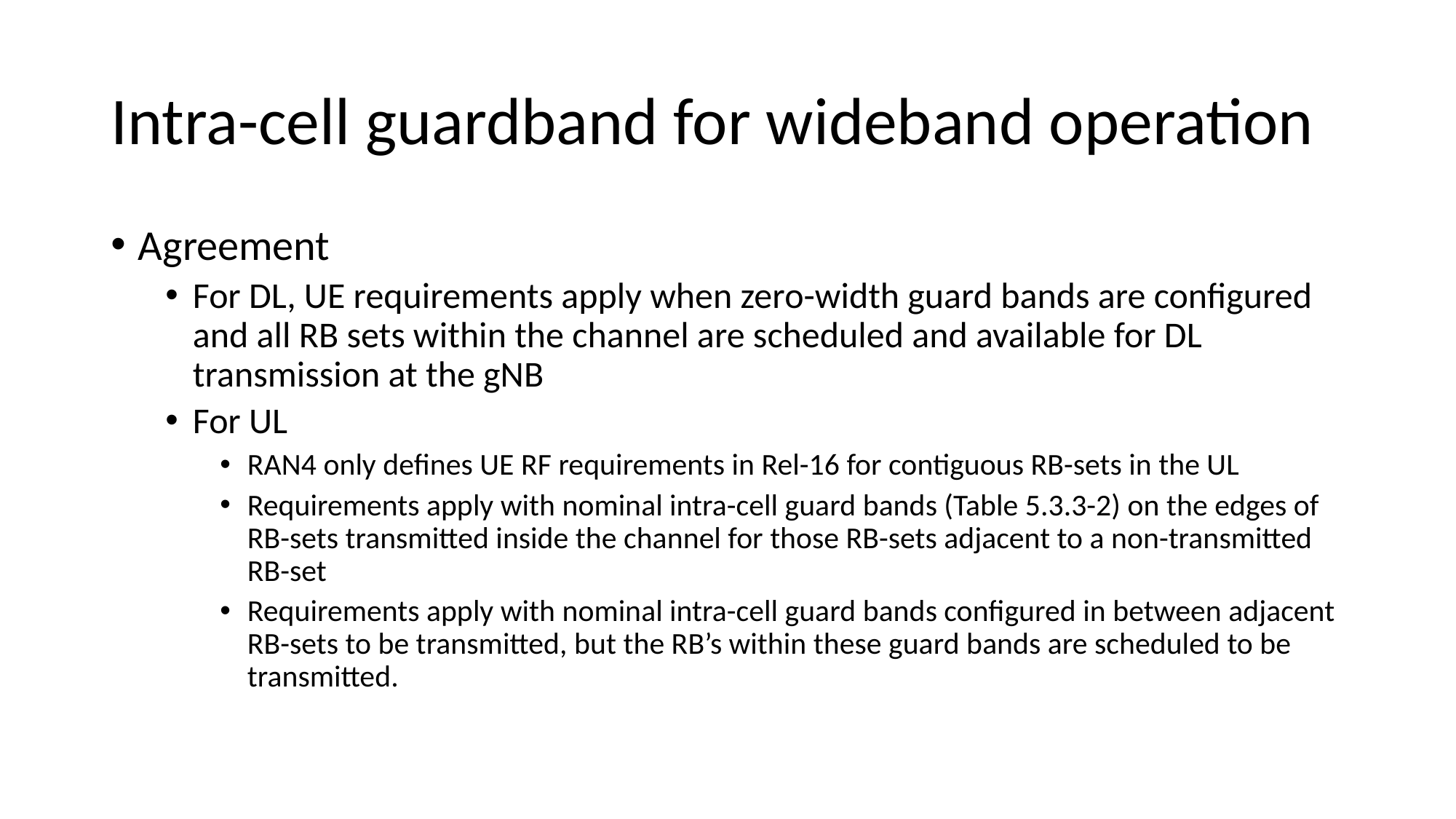

# Intra-cell guardband for wideband operation
Agreement
For DL, UE requirements apply when zero-width guard bands are configured and all RB sets within the channel are scheduled and available for DL transmission at the gNB
For UL
RAN4 only defines UE RF requirements in Rel-16 for contiguous RB-sets in the UL
Requirements apply with nominal intra-cell guard bands (Table 5.3.3-2) on the edges of RB-sets transmitted inside the channel for those RB-sets adjacent to a non-transmitted RB-set
Requirements apply with nominal intra-cell guard bands configured in between adjacent RB-sets to be transmitted, but the RB’s within these guard bands are scheduled to be transmitted.